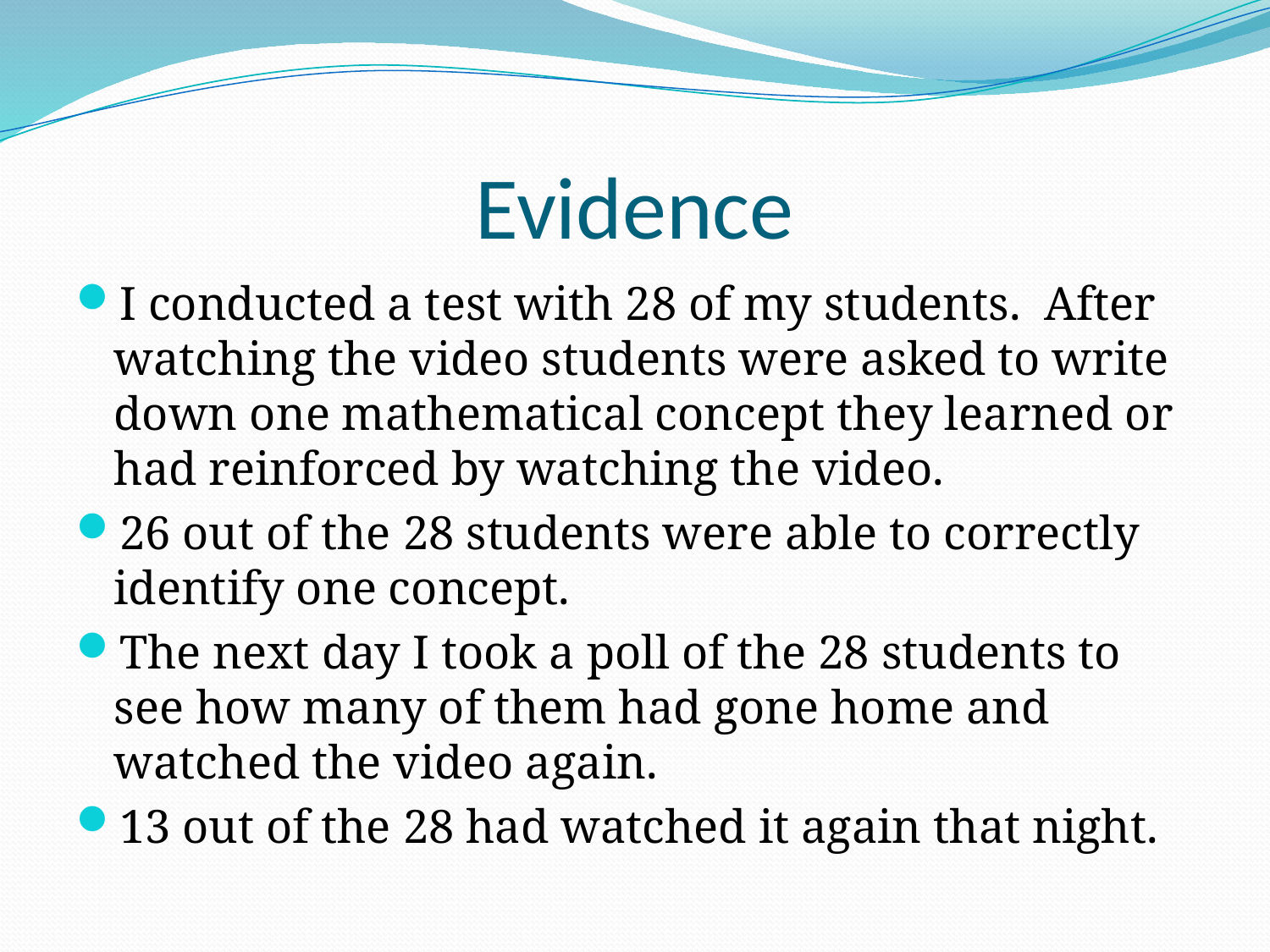

# Evidence
I conducted a test with 28 of my students.  After watching the video students were asked to write down one mathematical concept they learned or had reinforced by watching the video.
26 out of the 28 students were able to correctly identify one concept.
The next day I took a poll of the 28 students to see how many of them had gone home and watched the video again.
13 out of the 28 had watched it again that night.